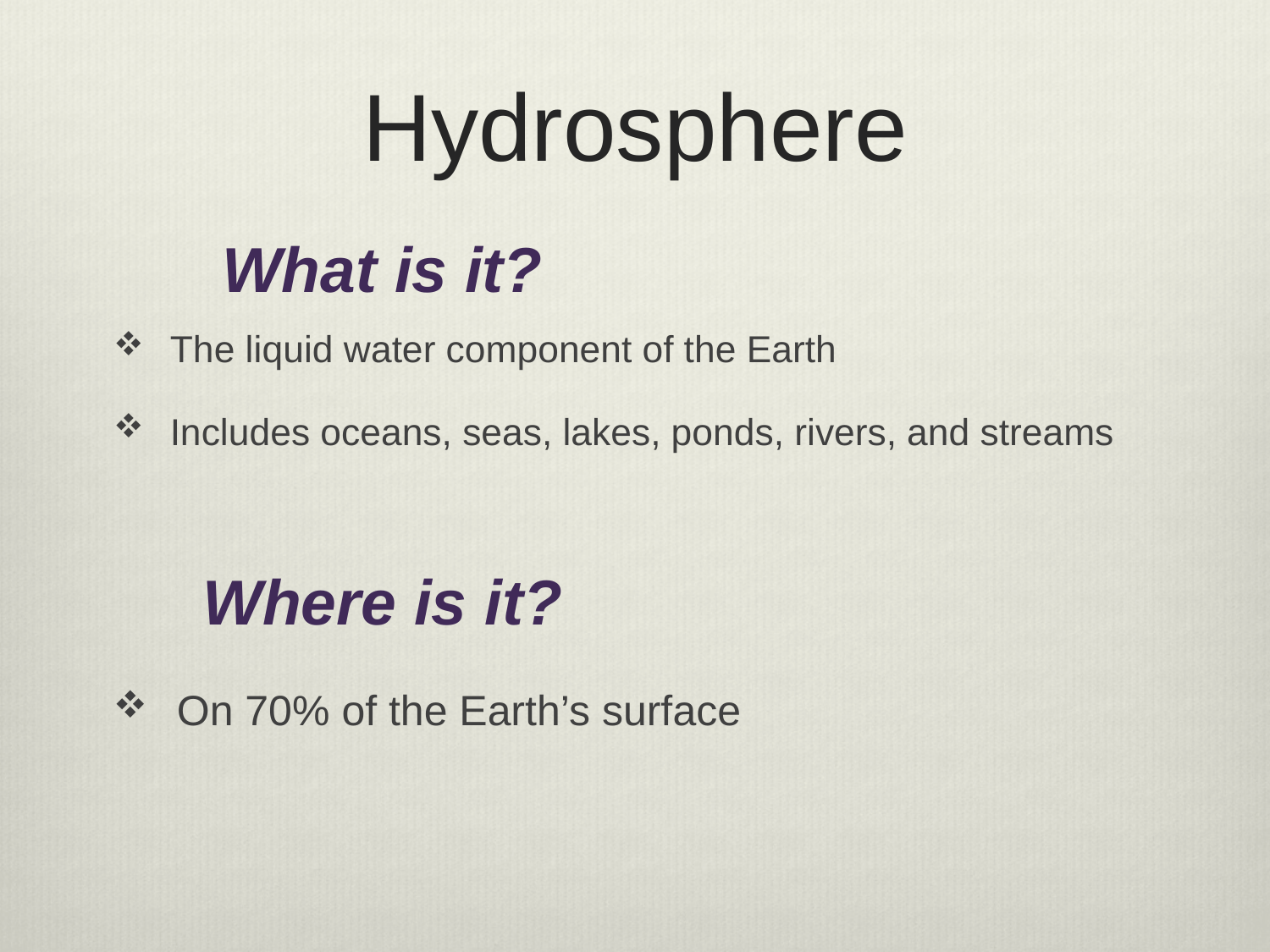

# Hydrosphere
What is it?
The liquid water component of the Earth
Includes oceans, seas, lakes, ponds, rivers, and streams
Where is it?
On 70% of the Earth’s surface